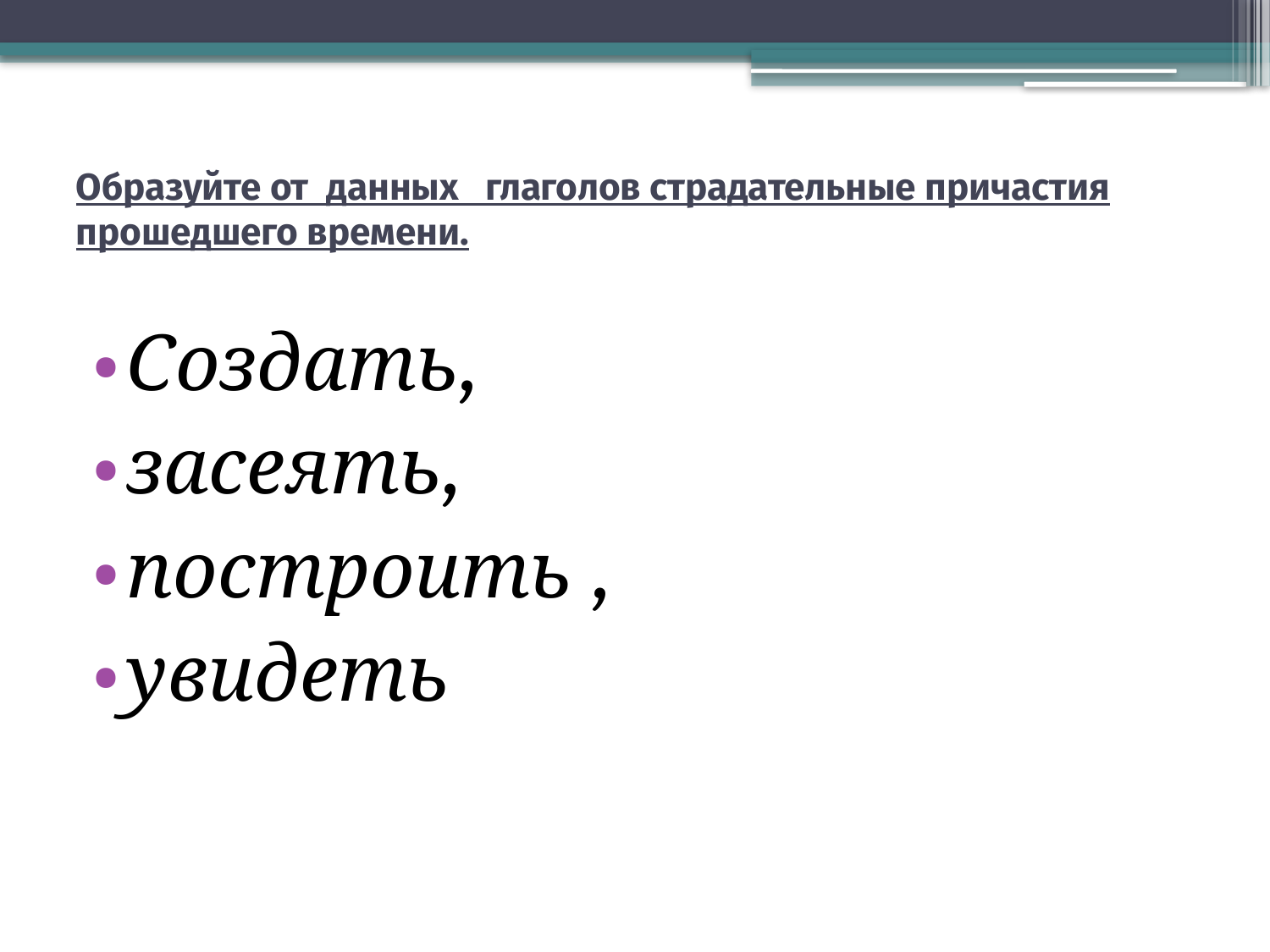

# Образуйте от  данных   глаголов страдательные причастия прошедшего времени.
Создать,
засеять,
построить ,
увидеть